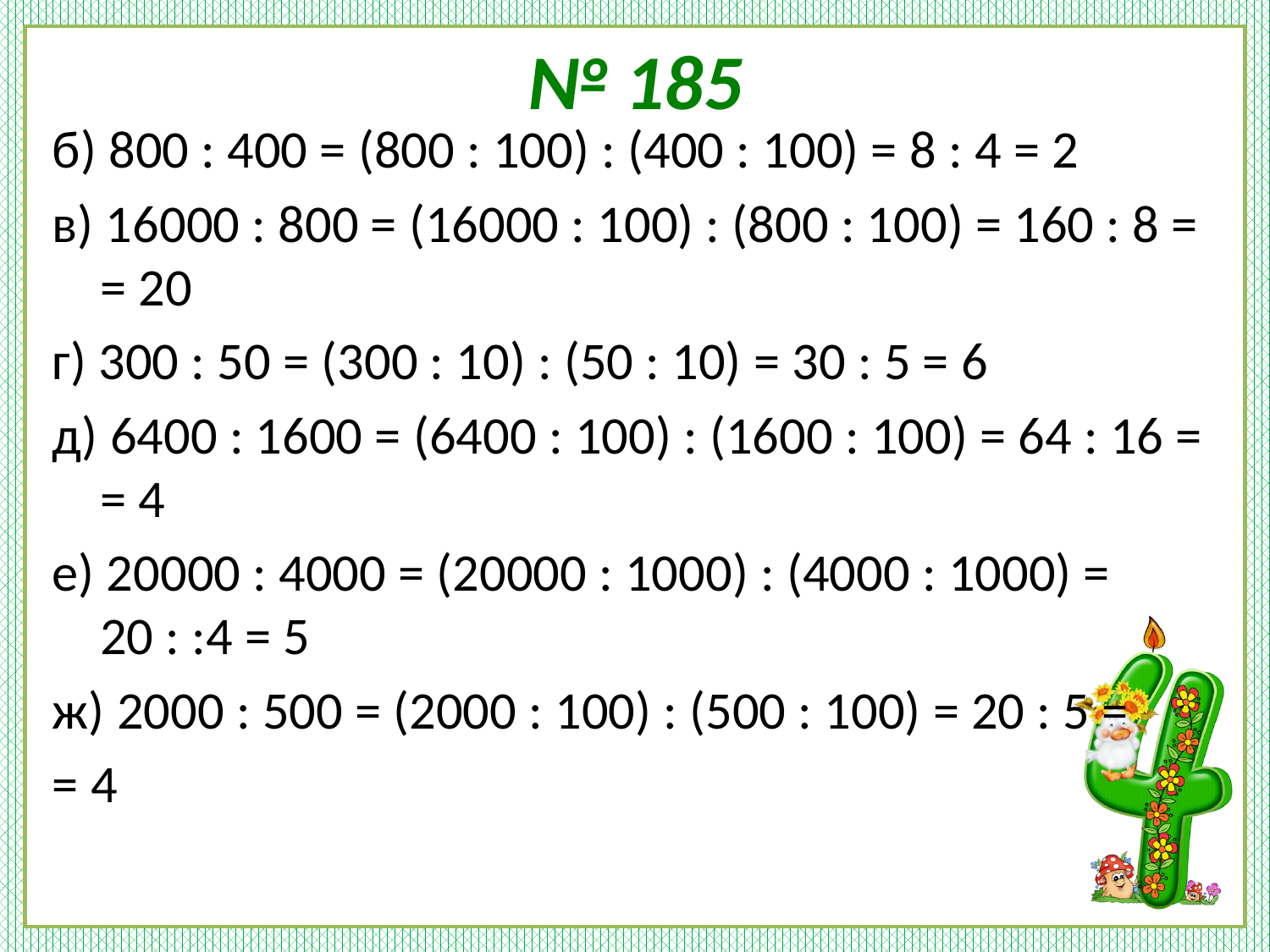

# № 185
б) 800 : 400 = (800 : 100) : (400 : 100) = 8 : 4 = 2
в) 16000 : 800 = (16000 : 100) : (800 : 100) = 160 : 8 = = 20
г) 300 : 50 = (300 : 10) : (50 : 10) = 30 : 5 = 6
д) 6400 : 1600 = (6400 : 100) : (1600 : 100) = 64 : 16 = = 4
е) 20000 : 4000 = (20000 : 1000) : (4000 : 1000) = 20 : :4 = 5
ж) 2000 : 500 = (2000 : 100) : (500 : 100) = 20 : 5 =
= 4